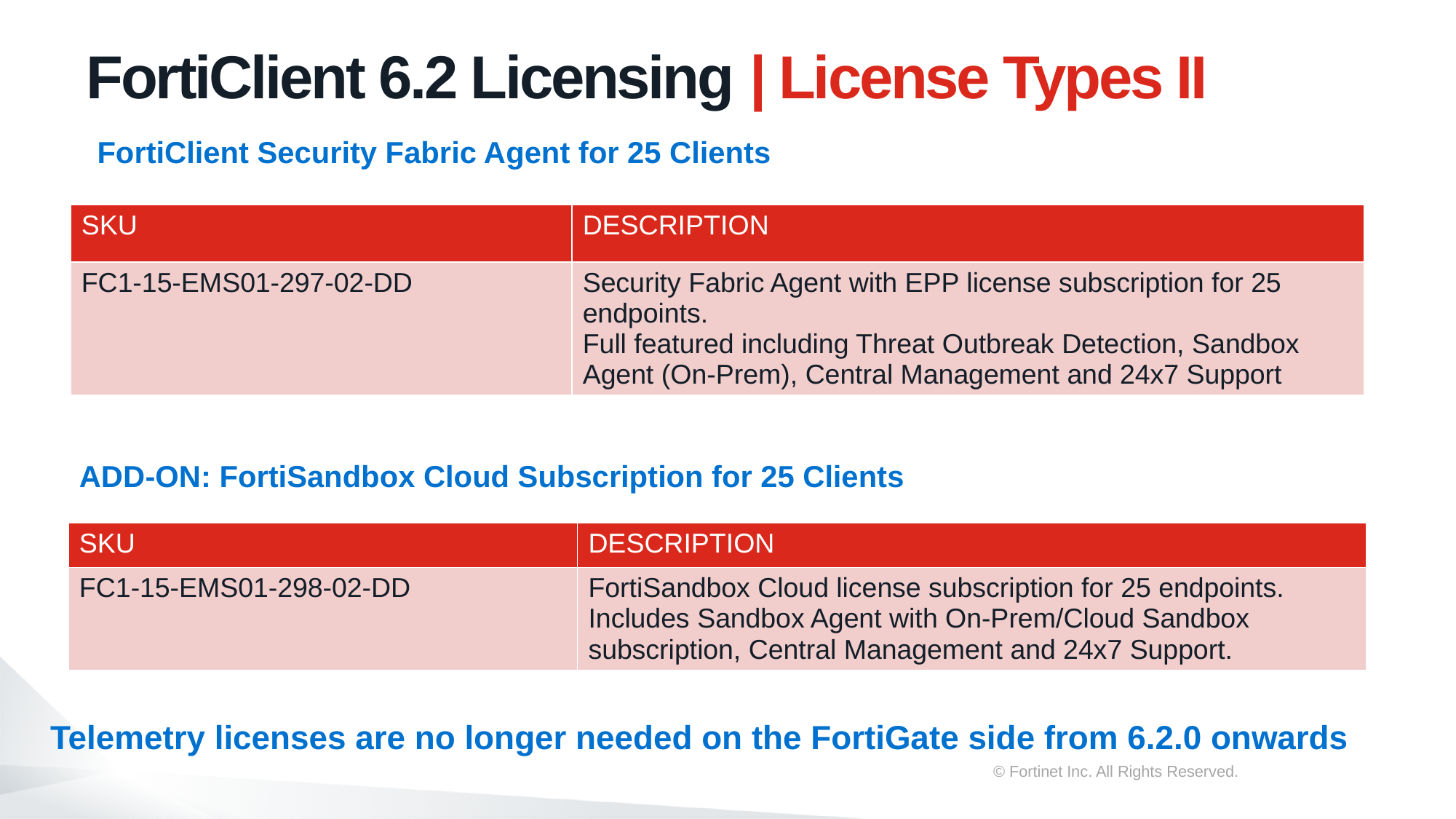

# FortiClient 6.2 Licensing | License Types II
FortiClient Security Fabric Agent for 25 Clients

| SKU | DESCRIPTION |
| --- | --- |
| FC1-15-EMS01-297-02-DD | Security Fabric Agent with EPP license subscription for 25 endpoints. Full featured including Threat Outbreak Detection, Sandbox Agent (On-Prem), Central Management and 24x7 Support |
ADD-ON: FortiSandbox Cloud Subscription for 25 Clients
| SKU | DESCRIPTION |
| --- | --- |
| FC1-15-EMS01-298-02-DD | FortiSandbox Cloud license subscription for 25 endpoints. Includes Sandbox Agent with On-Prem/Cloud Sandbox subscription, Central Management and 24x7 Support. |
Telemetry licenses are no longer needed on the FortiGate side from 6.2.0 onwards